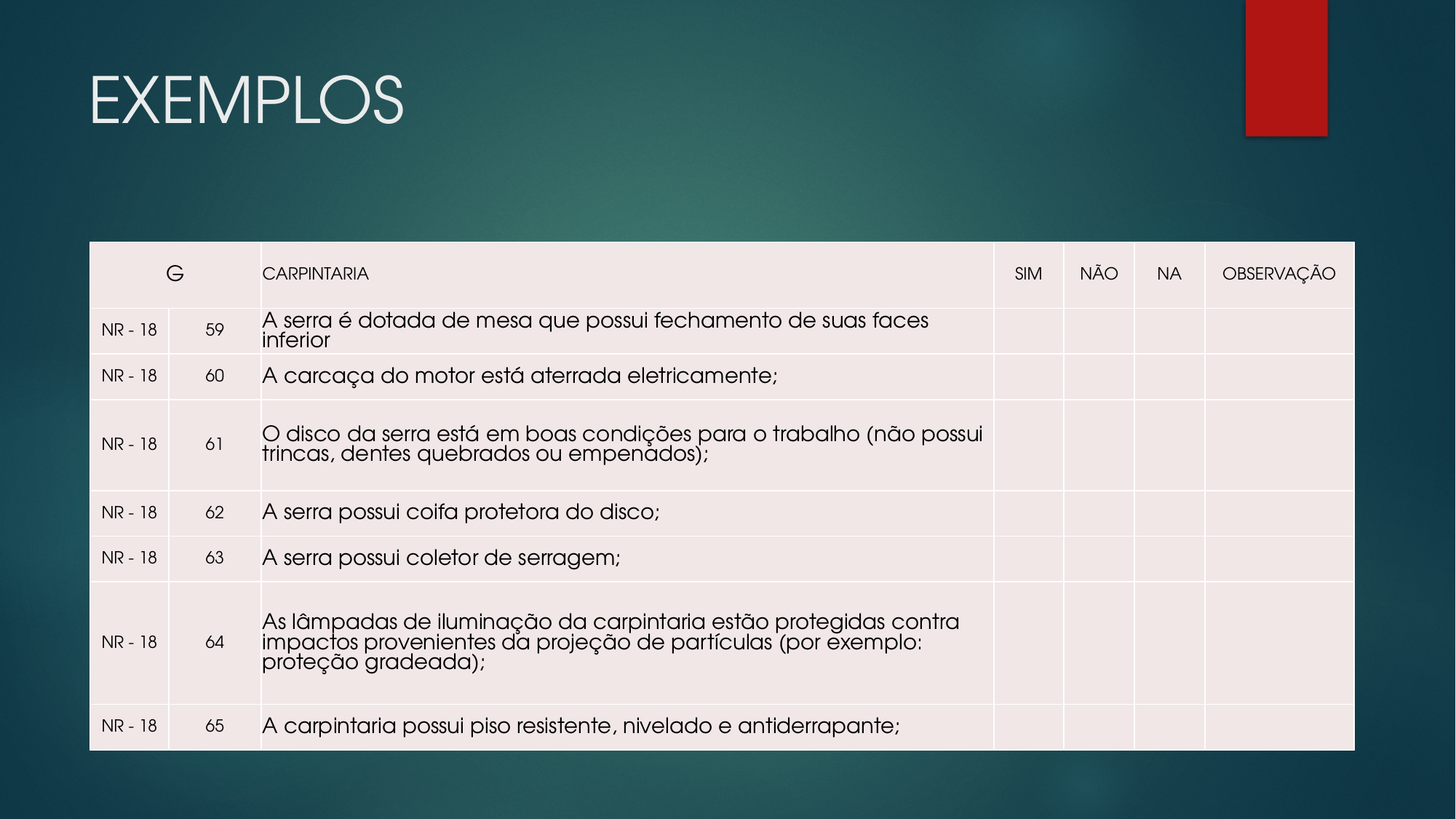

EXEMPLOS
| G |  | CARPINTARIA | SIM | NÃO | NA | OBSERVAÇÃO |
| --- | --- | --- | --- | --- | --- | --- |
| NR - 18 | 59 | A serra é dotada de mesa que possui fechamento de suas faces inferior |  |  |  |  |
| NR - 18 | 60 | A carcaça do motor está aterrada eletricamente; |  |  |  |  |
| NR - 18 | 61 | O disco da serra está em boas condições para o trabalho (não possui trincas, dentes quebrados ou empenados); |  |  |  |  |
| NR - 18 | 62 | A serra possui coifa protetora do disco; |  |  |  |  |
| NR - 18 | 63 | A serra possui coletor de serragem; |  |  |  |  |
| NR - 18 | 64 | As lâmpadas de iluminação da carpintaria estão protegidas contra impactos provenientes da projeção de partículas (por exemplo: proteção gradeada); |  |  |  |  |
| NR - 18 | 65 | A carpintaria possui piso resistente, nivelado e antiderrapante; |  |  |  |  |